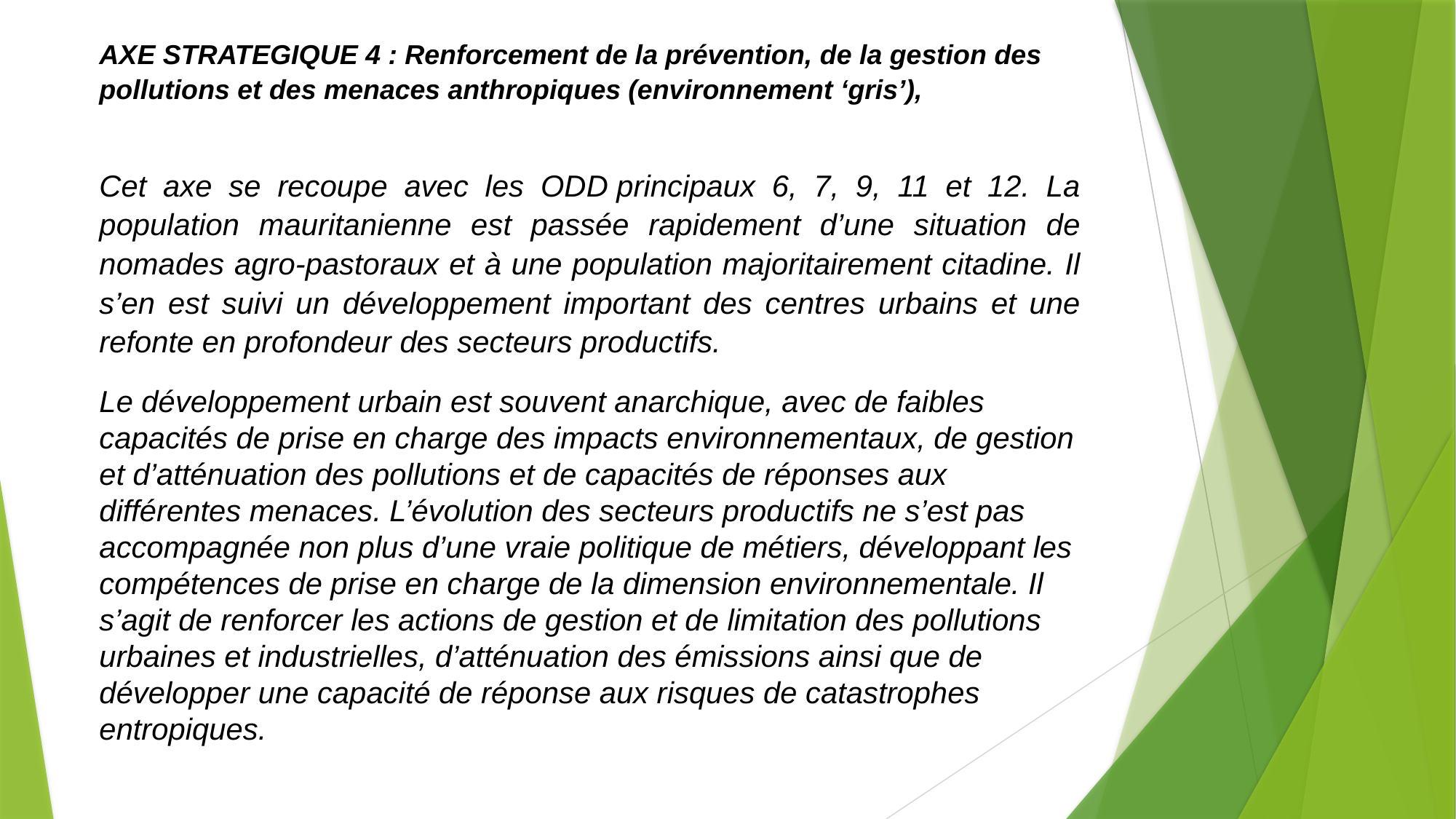

AXE STRATEGIQUE 4 : Renforcement de la prévention, de la gestion des pollutions et des menaces anthropiques (environnement ‘gris’),

Cet axe se recoupe avec les ODD principaux 6, 7, 9, 11 et 12. La population mauritanienne est passée rapidement d’une situation de nomades agro-pastoraux et à une population majoritairement citadine. Il s’en est suivi un développement important des centres urbains et une refonte en profondeur des secteurs productifs.

Le développement urbain est souvent anarchique, avec de faibles capacités de prise en charge des impacts environnementaux, de gestion et d’atténuation des pollutions et de capacités de réponses aux différentes menaces. L’évolution des secteurs productifs ne s’est pas accompagnée non plus d’une vraie politique de métiers, développant les compétences de prise en charge de la dimension environnementale. Il s’agit de renforcer les actions de gestion et de limitation des pollutions urbaines et industrielles, d’atténuation des émissions ainsi que de développer une capacité de réponse aux risques de catastrophes entropiques.